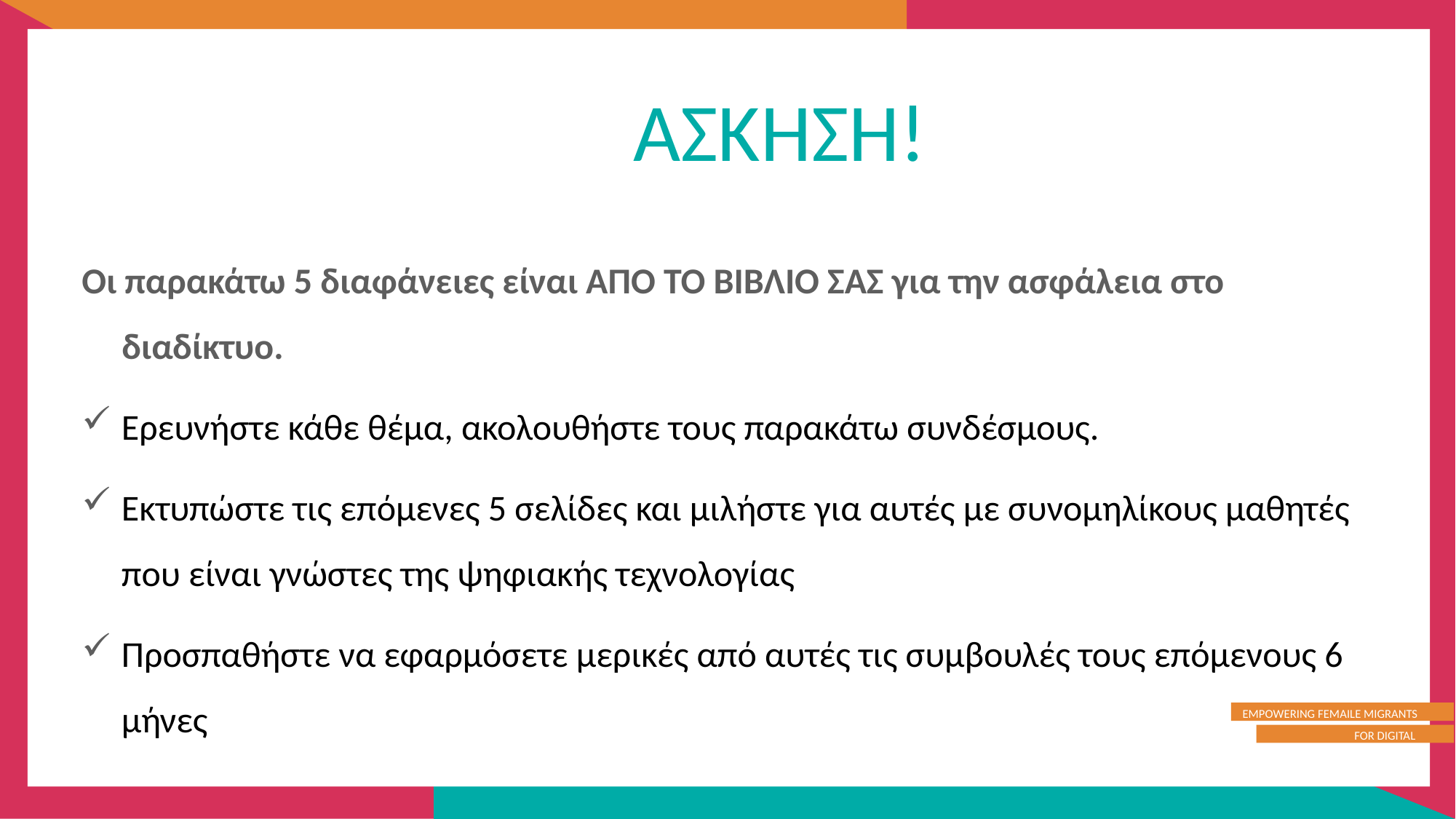

ΑΣΚΗΣΗ!
Οι παρακάτω 5 διαφάνειες είναι ΑΠΟ ΤΟ ΒΙΒΛΙΟ ΣΑΣ για την ασφάλεια στο διαδίκτυο.
Ερευνήστε κάθε θέμα, ακολουθήστε τους παρακάτω συνδέσμους.
Εκτυπώστε τις επόμενες 5 σελίδες και μιλήστε για αυτές με συνομηλίκους μαθητές που είναι γνώστες της ψηφιακής τεχνολογίας
Προσπαθήστε να εφαρμόσετε μερικές από αυτές τις συμβουλές τους επόμενους 6 μήνες